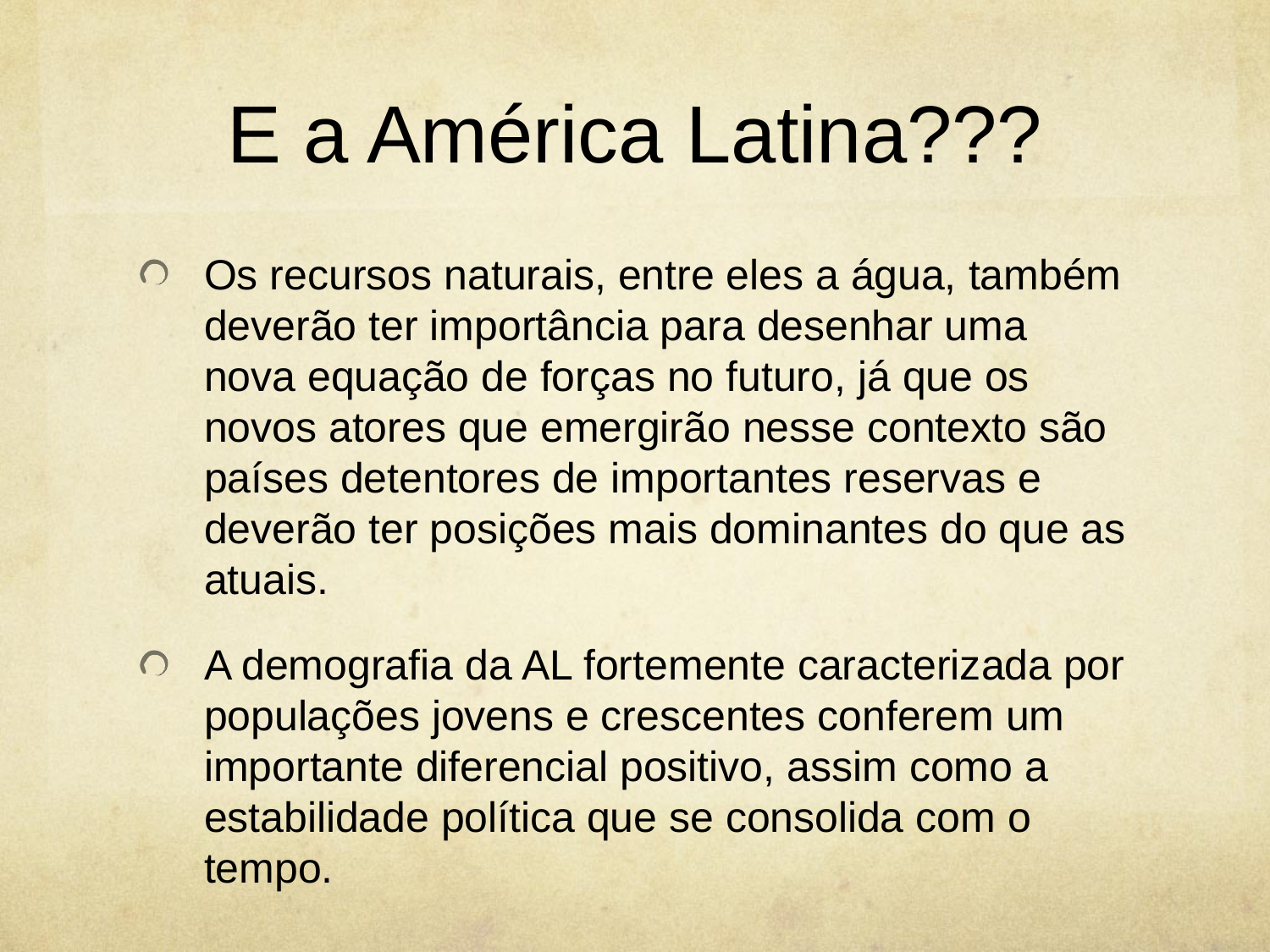

# E a América Latina???
Os recursos naturais, entre eles a água, também deverão ter importância para desenhar uma nova equação de forças no futuro, já que os novos atores que emergirão nesse contexto são países detentores de importantes reservas e deverão ter posições mais dominantes do que as atuais.
A demografia da AL fortemente caracterizada por populações jovens e crescentes conferem um importante diferencial positivo, assim como a estabilidade política que se consolida com o tempo.